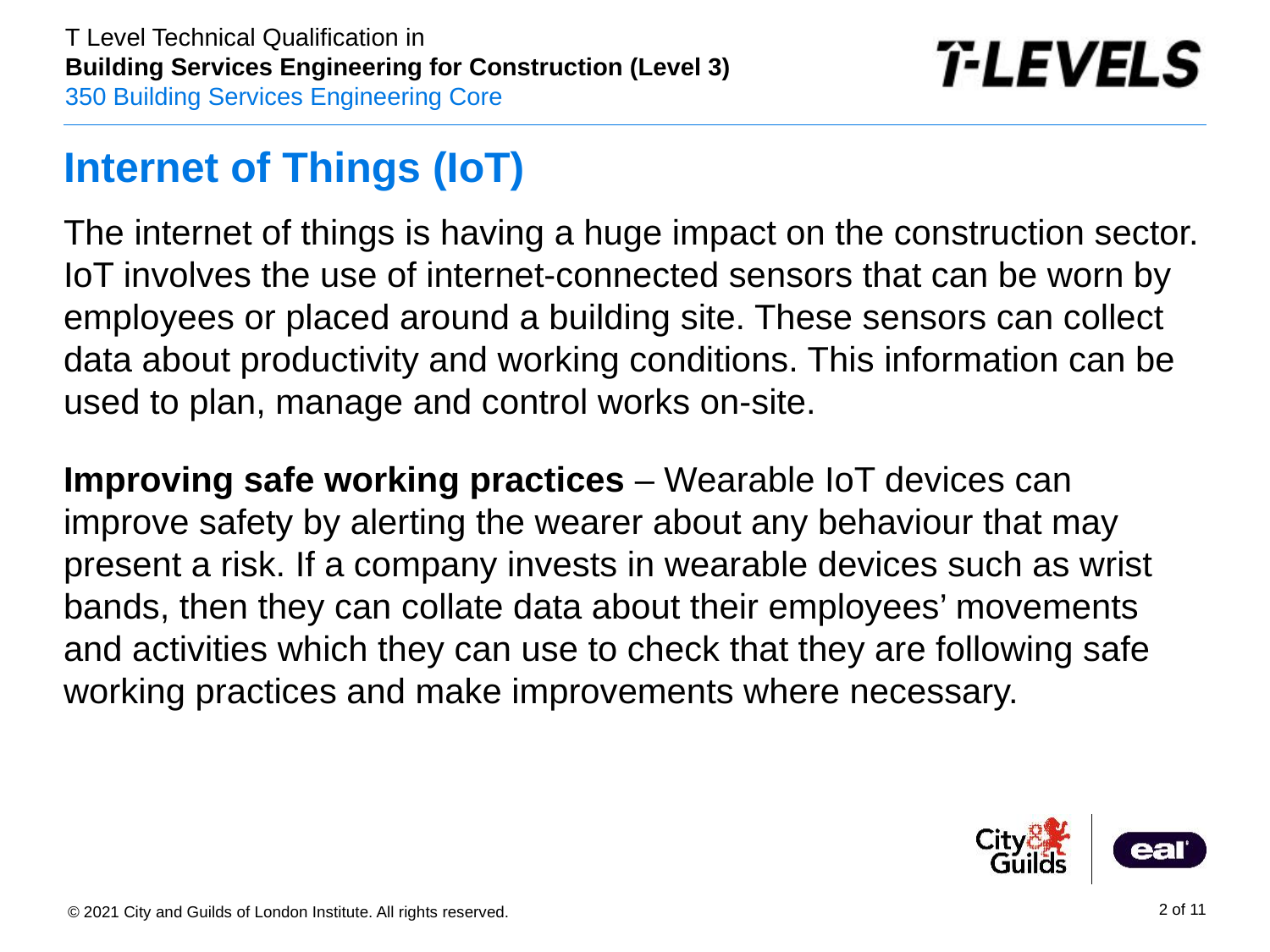

# Internet of Things (IoT)
The internet of things is having a huge impact on the construction sector. IoT involves the use of internet-connected sensors that can be worn by employees or placed around a building site. These sensors can collect data about productivity and working conditions. This information can be used to plan, manage and control works on-site.
Improving safe working practices – Wearable IoT devices can improve safety by alerting the wearer about any behaviour that may present a risk. If a company invests in wearable devices such as wrist bands, then they can collate data about their employees’ movements and activities which they can use to check that they are following safe working practices and make improvements where necessary.